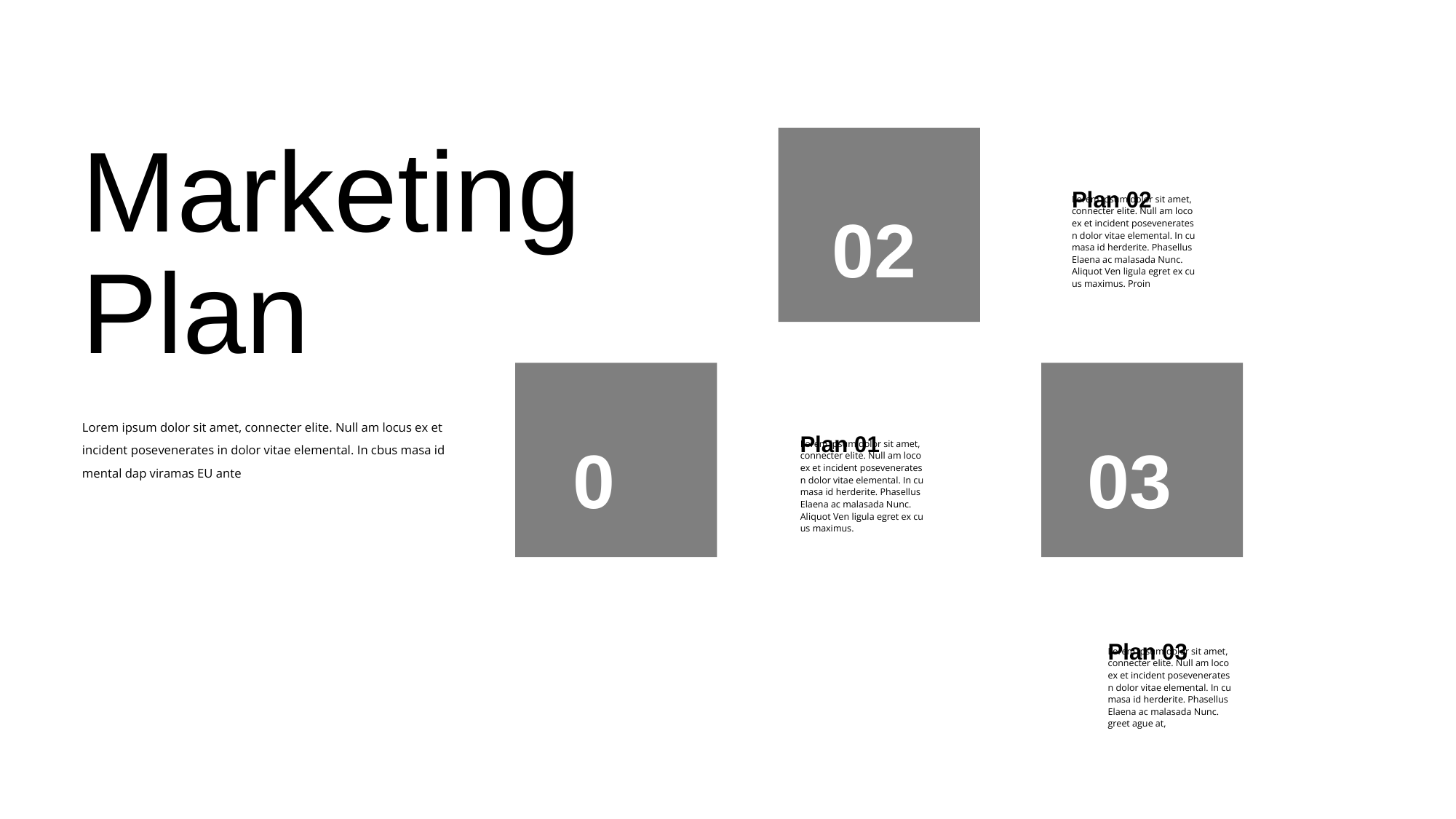

Plan 02
Marketing
Plan

02
Lorem ipsum dolor sit amet,
connecter elite. Null am loco
ex et incident posevenerates
n dolor vitae elemental. In cu
masa id herderite. Phasellus
Elaena ac malasada Nunc.
Aliquot Ven ligula egret ex cu
us maximus. Proin
Plan 01

01
03
Lorem ipsum dolor sit amet, connecter elite. Null am locus ex et
incident posevenerates in dolor vitae elemental. In cbus masa id
mental dap viramas EU ante
Lorem ipsum dolor sit amet,
connecter elite. Null am loco
ex et incident posevenerates
n dolor vitae elemental. In cu
masa id herderite. Phasellus
Elaena ac malasada Nunc.
Aliquot Ven ligula egret ex cu
us maximus.
Plan 03
Lorem ipsum dolor sit amet,
connecter elite. Null am loco
ex et incident posevenerates
n dolor vitae elemental. In cu
masa id herderite. Phasellus
Elaena ac malasada Nunc.
greet ague at,